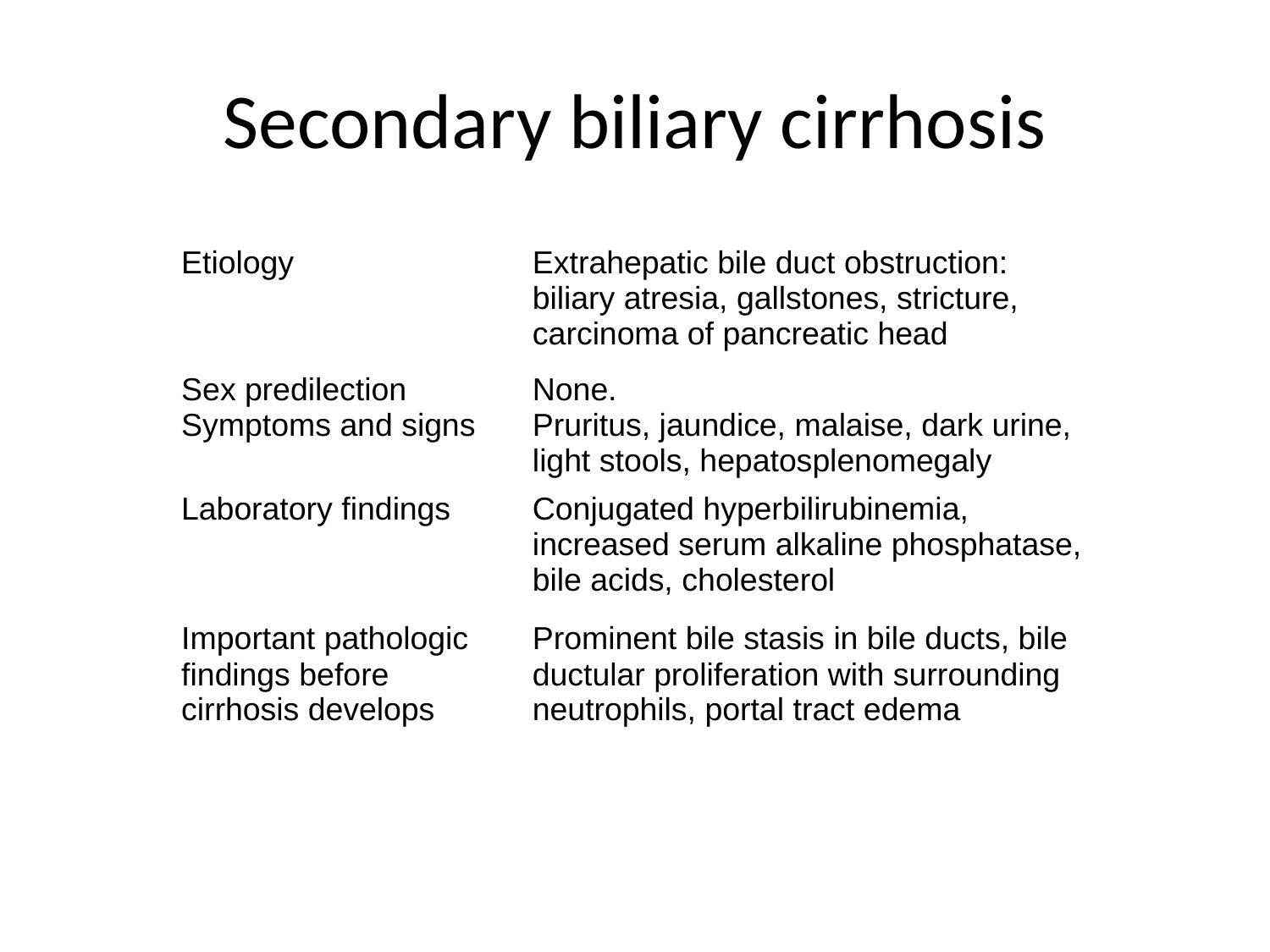

# Secondary biliary cirrhosis
| Etiology | Extrahepatic bile duct obstruction: biliary atresia, gallstones, stricture, carcinoma of pancreatic head |
| --- | --- |
| Sex predilection Symptoms and signs | None. Pruritus, jaundice, malaise, dark urine, light stools, hepatosplenomegaly |
| Laboratory findings | Conjugated hyperbilirubinemia, increased serum alkaline phosphatase, bile acids, cholesterol |
| Important pathologic findings before cirrhosis develops | Prominent bile stasis in bile ducts, bile ductular proliferation with surrounding neutrophils, portal tract edema |